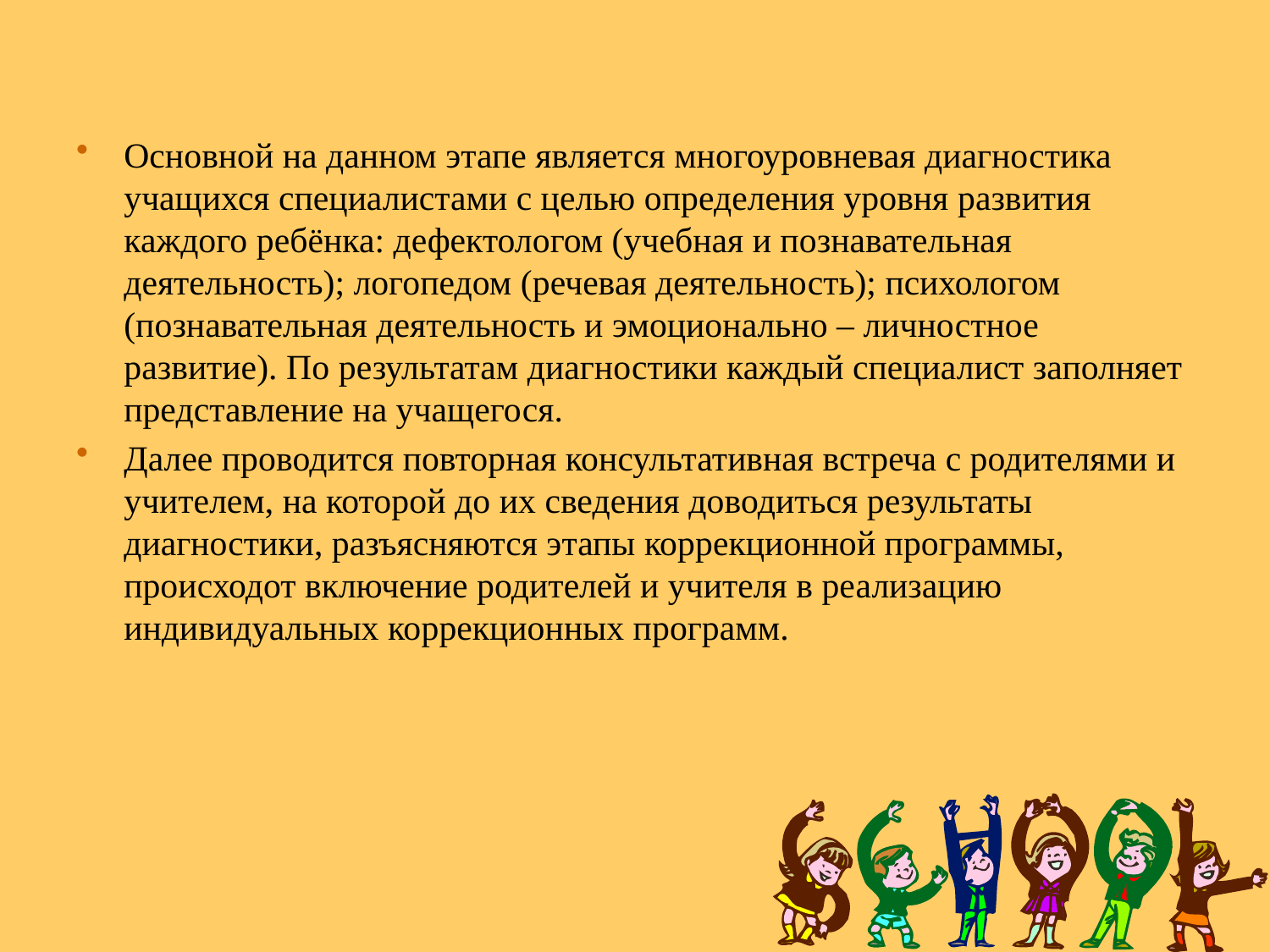

Основной на данном этапе является многоуровневая диагностика учащихся специалистами с целью определения уровня развития каждого ребёнка: дефектологом (учебная и познавательная деятельность); логопедом (речевая деятельность); психологом (познавательная деятельность и эмоционально – личностное развитие). По результатам диагностики каждый специалист заполняет представление на учащегося.
Далее проводится повторная консультативная встреча с родителями и учителем, на которой до их сведения доводиться результаты диагностики, разъясняются этапы коррекционной программы, происходот включение родителей и учителя в реализацию индивидуальных коррекционных программ.